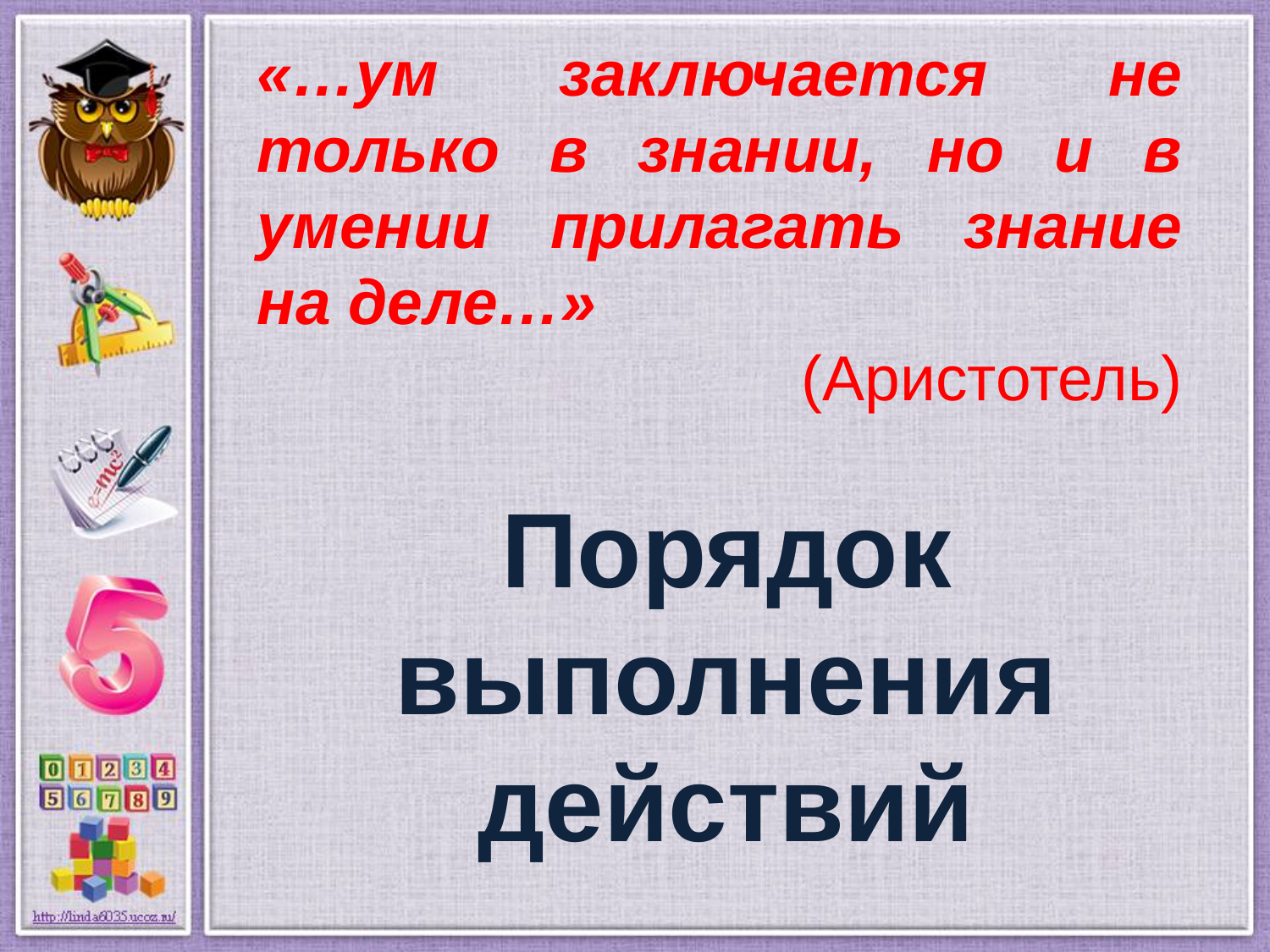

«…ум заключается не только в знании, но и в умении прилагать знание на деле…»
(Аристотель)
Порядок выполнения действий